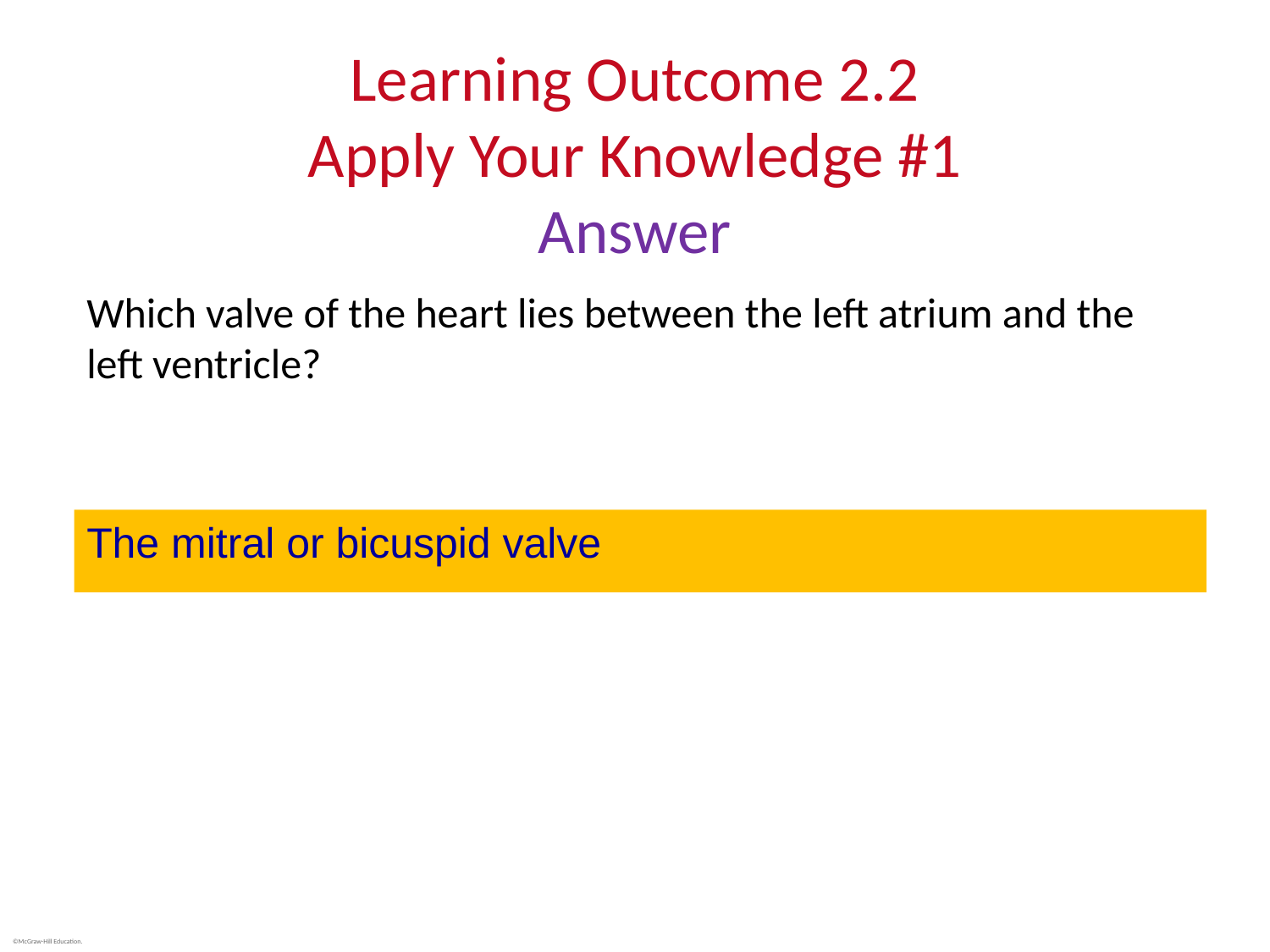

# Learning Outcome 2.2 Apply Your Knowledge #1 Answer
Which valve of the heart lies between the left atrium and the left ventricle?
The mitral or bicuspid valve